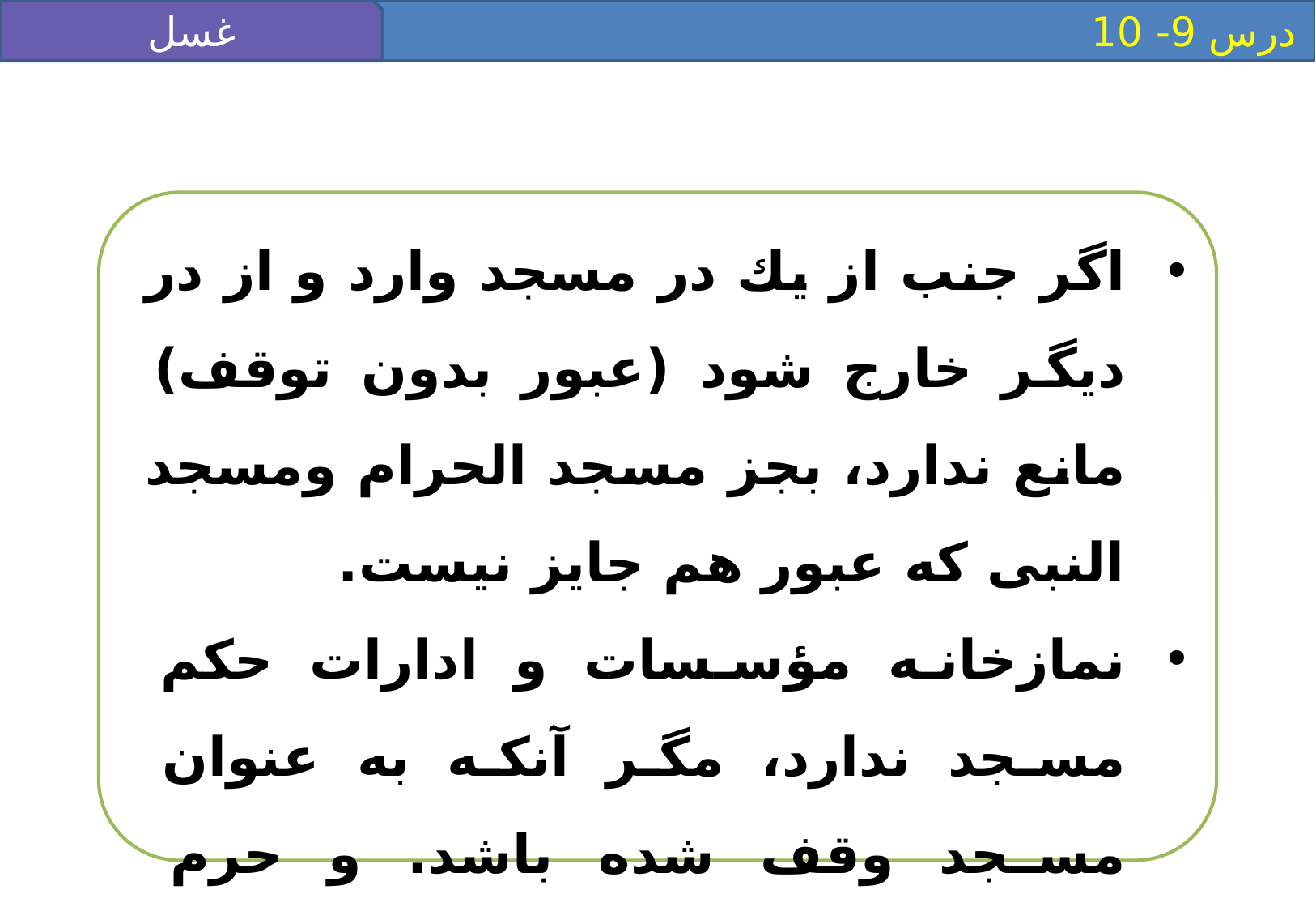

غسل
 درس 9- 10

اگر جنب از يك در مسجد وارد و از در ديگر خارج شود (عبور بدون توقف) مانع ندارد، بجز مسجد الحرام ومسجد النبى كه عبور هم جايز نيست.
نمازخانه مؤسسات و ادارات حكم مسجد ندارد، مگر آنكه به عنوان مسجد وقف شده باشد. و حرم امامزادگان نيز حكم حرم امامان را ندارد.